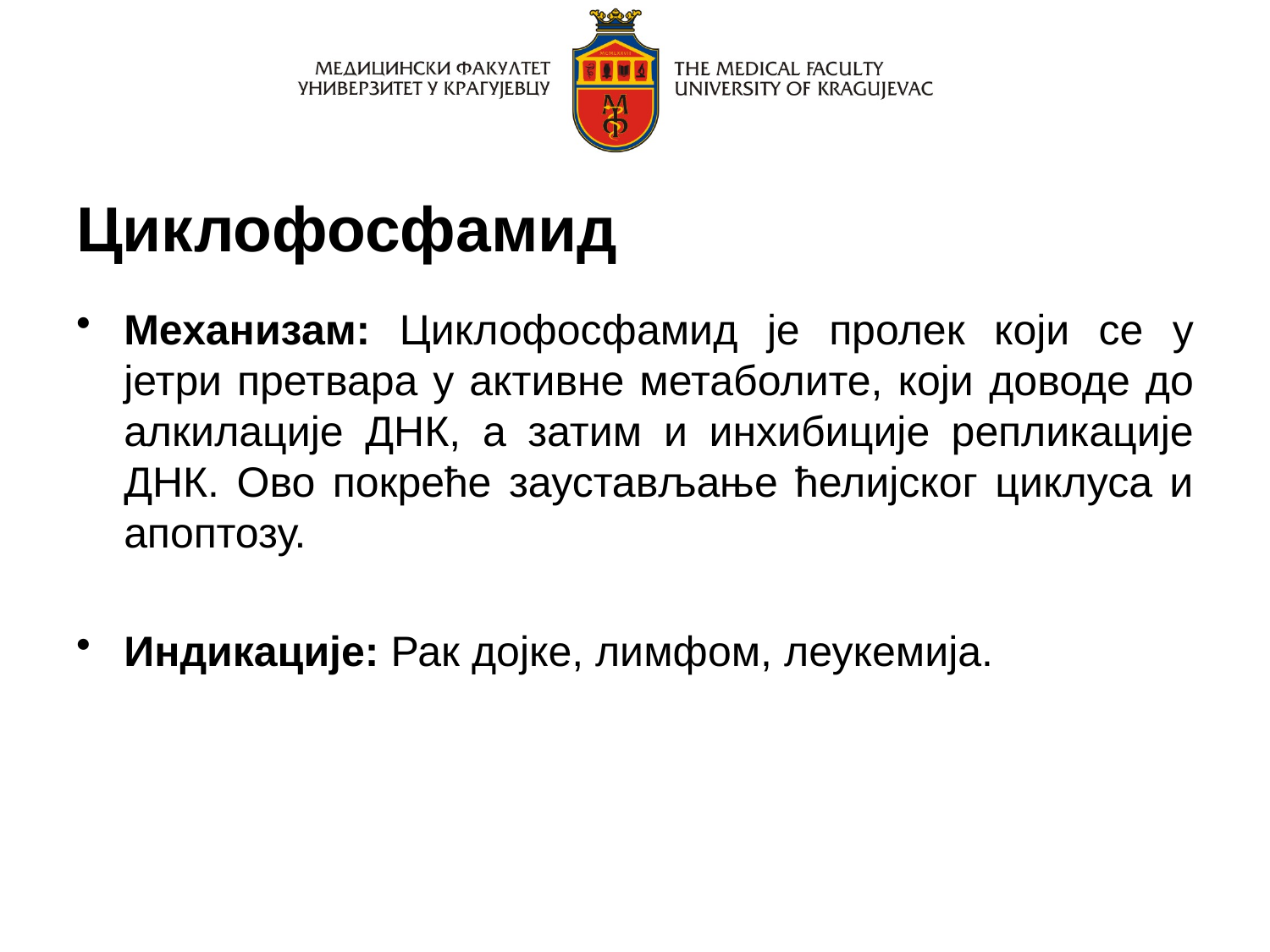

# Циклофосфамид
Механизам: Циклофосфамид је пролек који се у јетри претвара у активне метаболите, који доводе до алкилације ДНК, а затим и инхибиције репликације ДНК. Ово покреће заустављање ћелијског циклуса и апоптозу.

Индикације: Рак дојке, лимфом, леукемија.